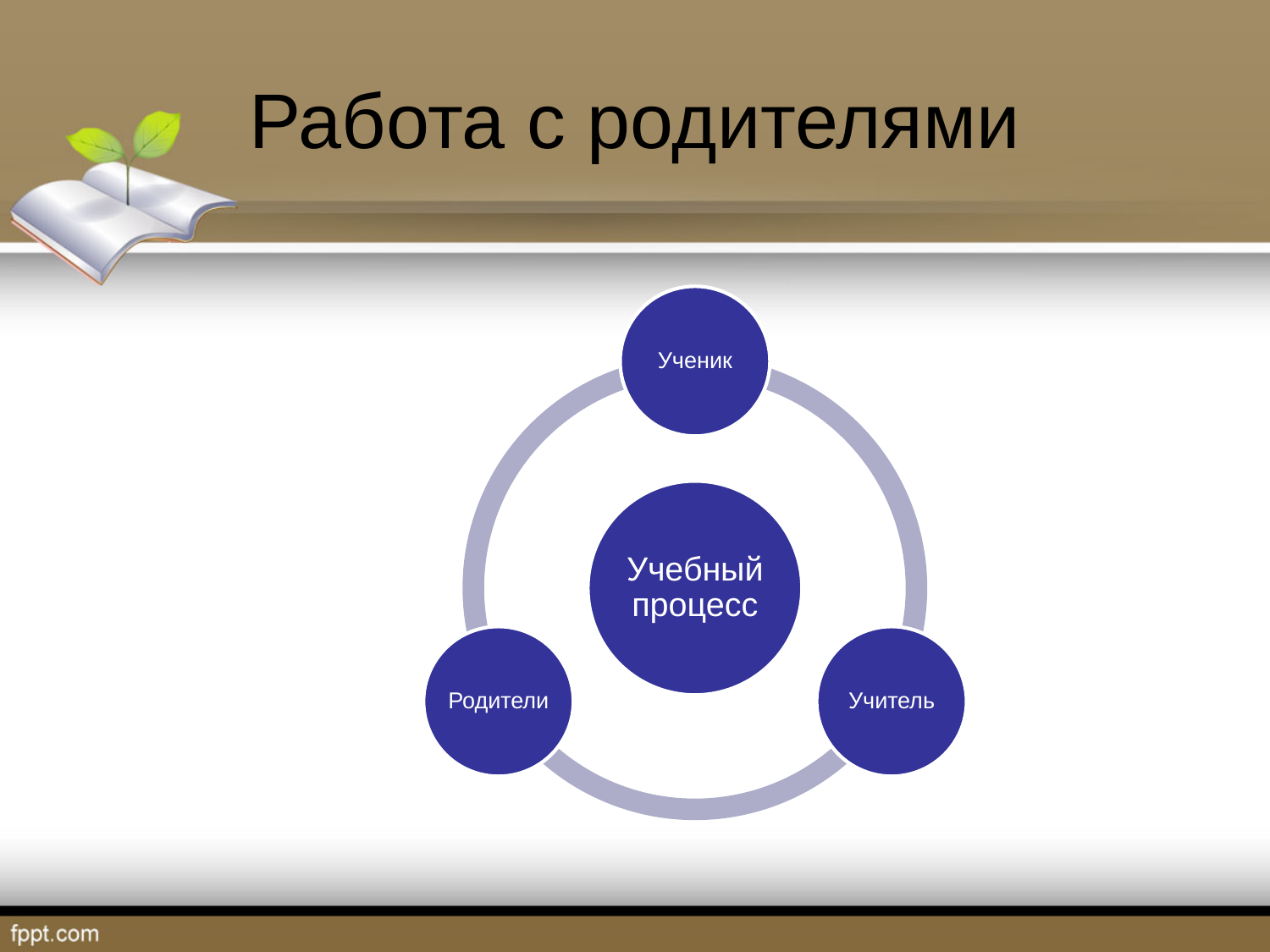

# Работа с родителями

Учебный процесс
Ученик
Учитель
Родители